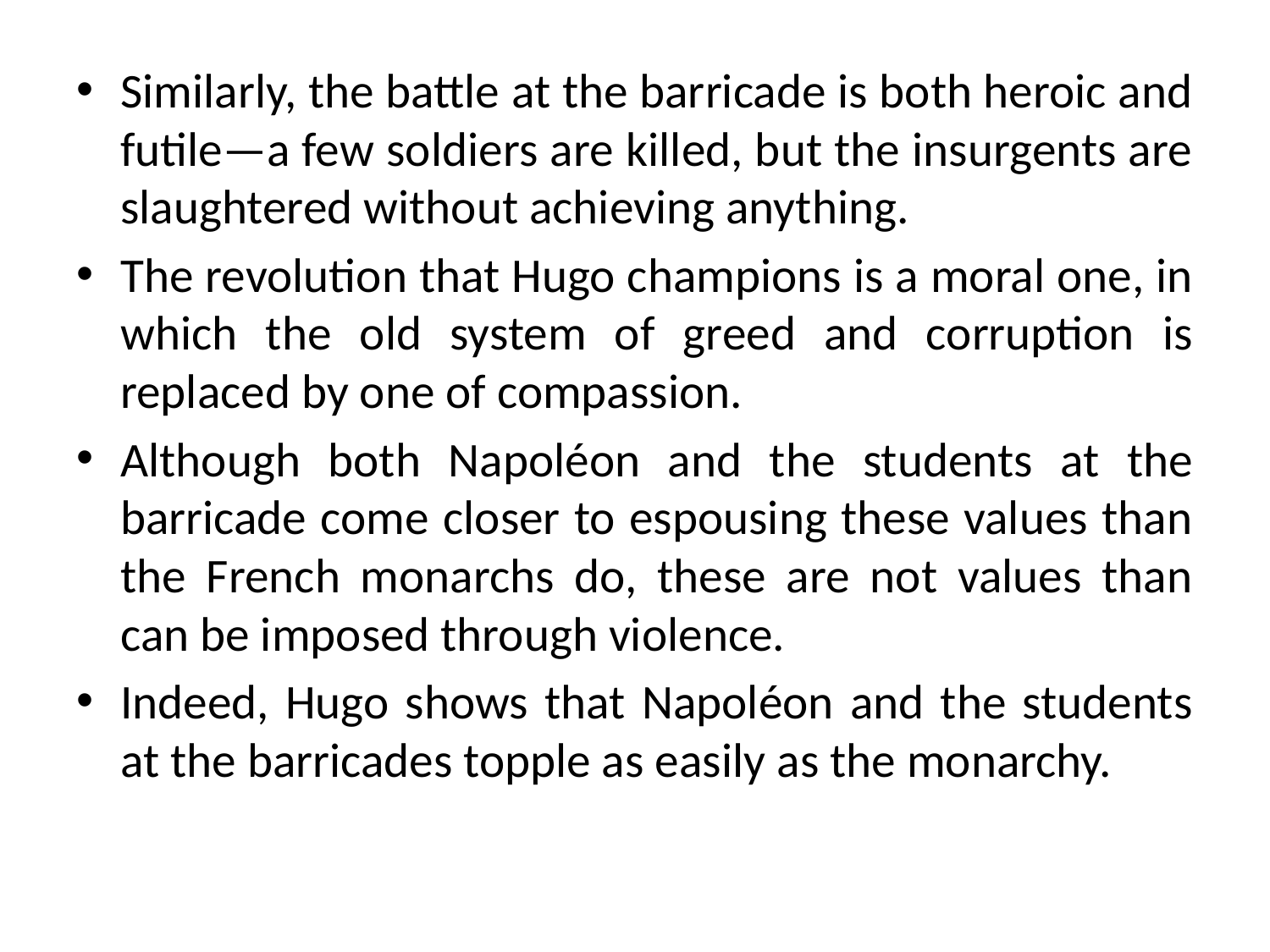

Similarly, the battle at the barricade is both heroic and futile—a few soldiers are killed, but the insurgents are slaughtered without achieving anything.
The revolution that Hugo champions is a moral one, in which the old system of greed and corruption is replaced by one of compassion.
Although both Napoléon and the students at the barricade come closer to espousing these values than the French monarchs do, these are not values than can be imposed through violence.
Indeed, Hugo shows that Napoléon and the students at the barricades topple as easily as the monarchy.